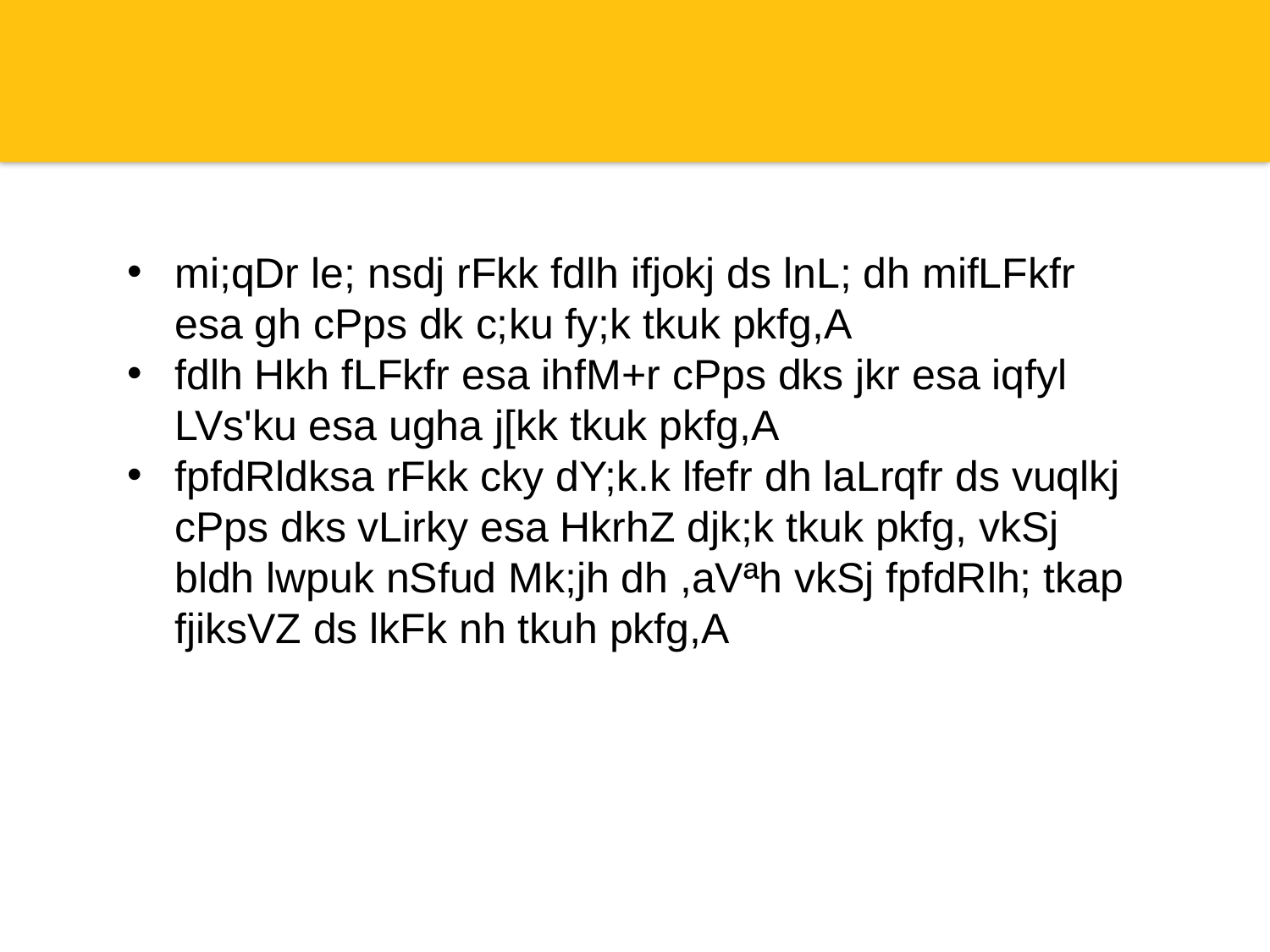

mi;qDr le; nsdj rFkk fdlh ifjokj ds lnL; dh mifLFkfr esa gh cPps dk c;ku fy;k tkuk pkfg,A
fdlh Hkh fLFkfr esa ihfM+r cPps dks jkr esa iqfyl LVs'ku esa ugha j[kk tkuk pkfg,A
fpfdRldksa rFkk cky dY;k.k lfefr dh laLrqfr ds vuqlkj cPps dks vLirky esa HkrhZ djk;k tkuk pkfg, vkSj bldh lwpuk nSfud Mk;jh dh ,aVªh vkSj fpfdRlh; tkap fjiksVZ ds lkFk nh tkuh pkfg,A